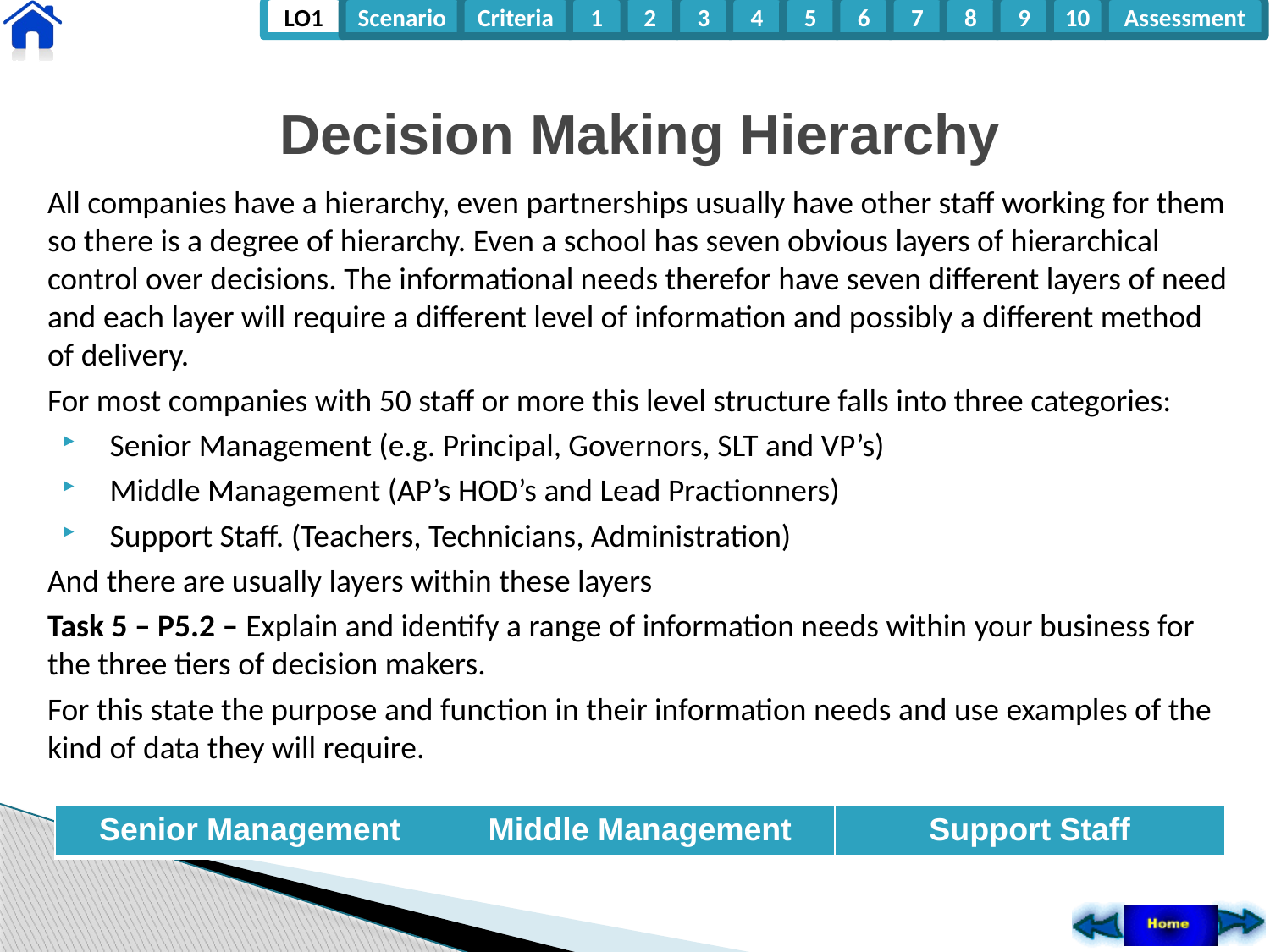

# Decision Making Hierarchy
All companies have a hierarchy, even partnerships usually have other staff working for them so there is a degree of hierarchy. Even a school has seven obvious layers of hierarchical control over decisions. The informational needs therefor have seven different layers of need and each layer will require a different level of information and possibly a different method of delivery.
For most companies with 50 staff or more this level structure falls into three categories:
Senior Management (e.g. Principal, Governors, SLT and VP’s)
Middle Management (AP’s HOD’s and Lead Practionners)
Support Staff. (Teachers, Technicians, Administration)
And there are usually layers within these layers
Task 5 – P5.2 – Explain and identify a range of information needs within your business for the three tiers of decision makers.
For this state the purpose and function in their information needs and use examples of the kind of data they will require.
| Senior Management | Middle Management | Support Staff |
| --- | --- | --- |